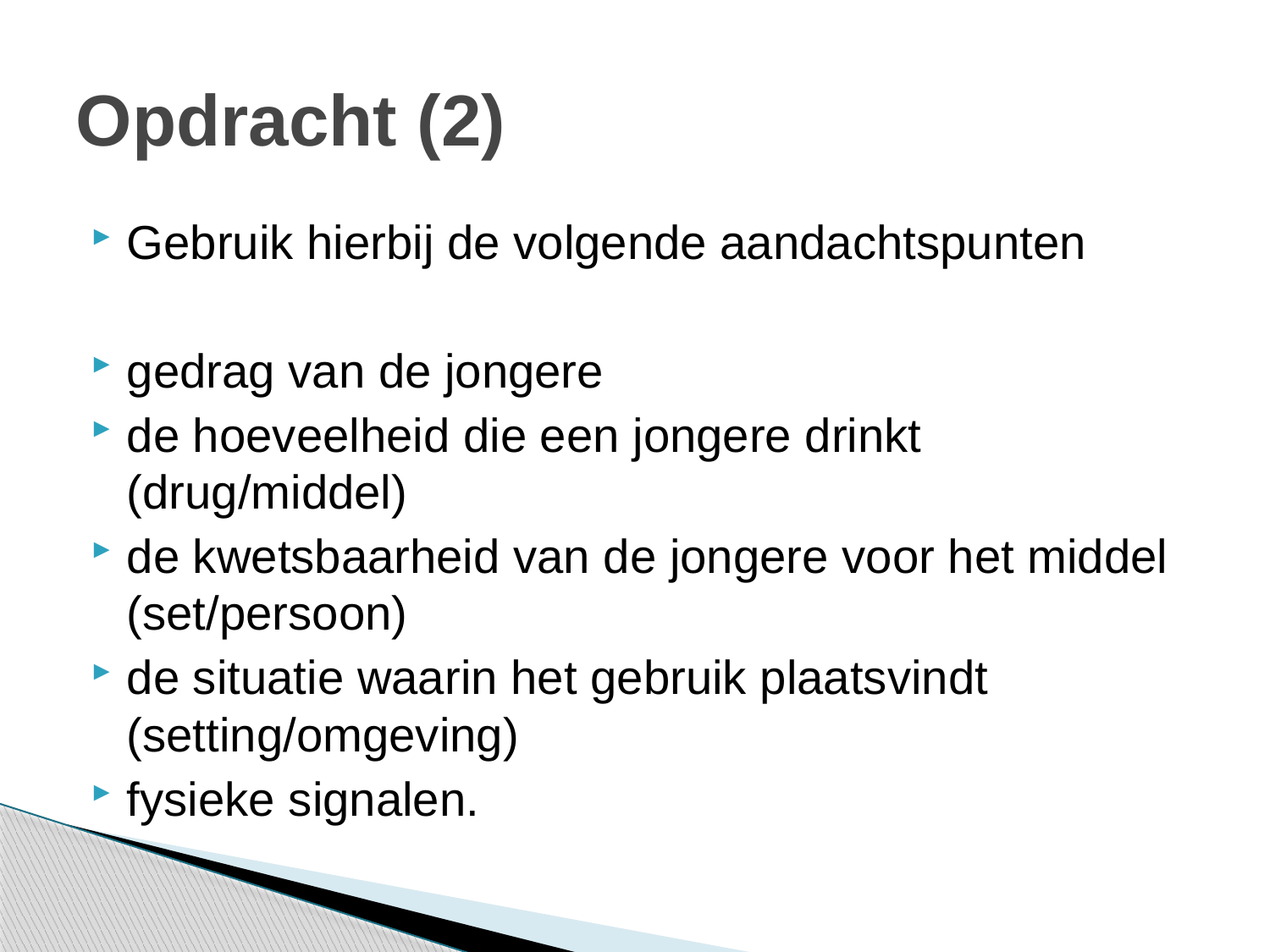

# Opdracht (2)
Gebruik hierbij de volgende aandachtspunten

gedrag van de jongere
de hoeveelheid die een jongere drinkt (drug/middel)
de kwetsbaarheid van de jongere voor het middel (set/persoon)
de situatie waarin het gebruik plaatsvindt (setting/omgeving)
fysieke signalen.